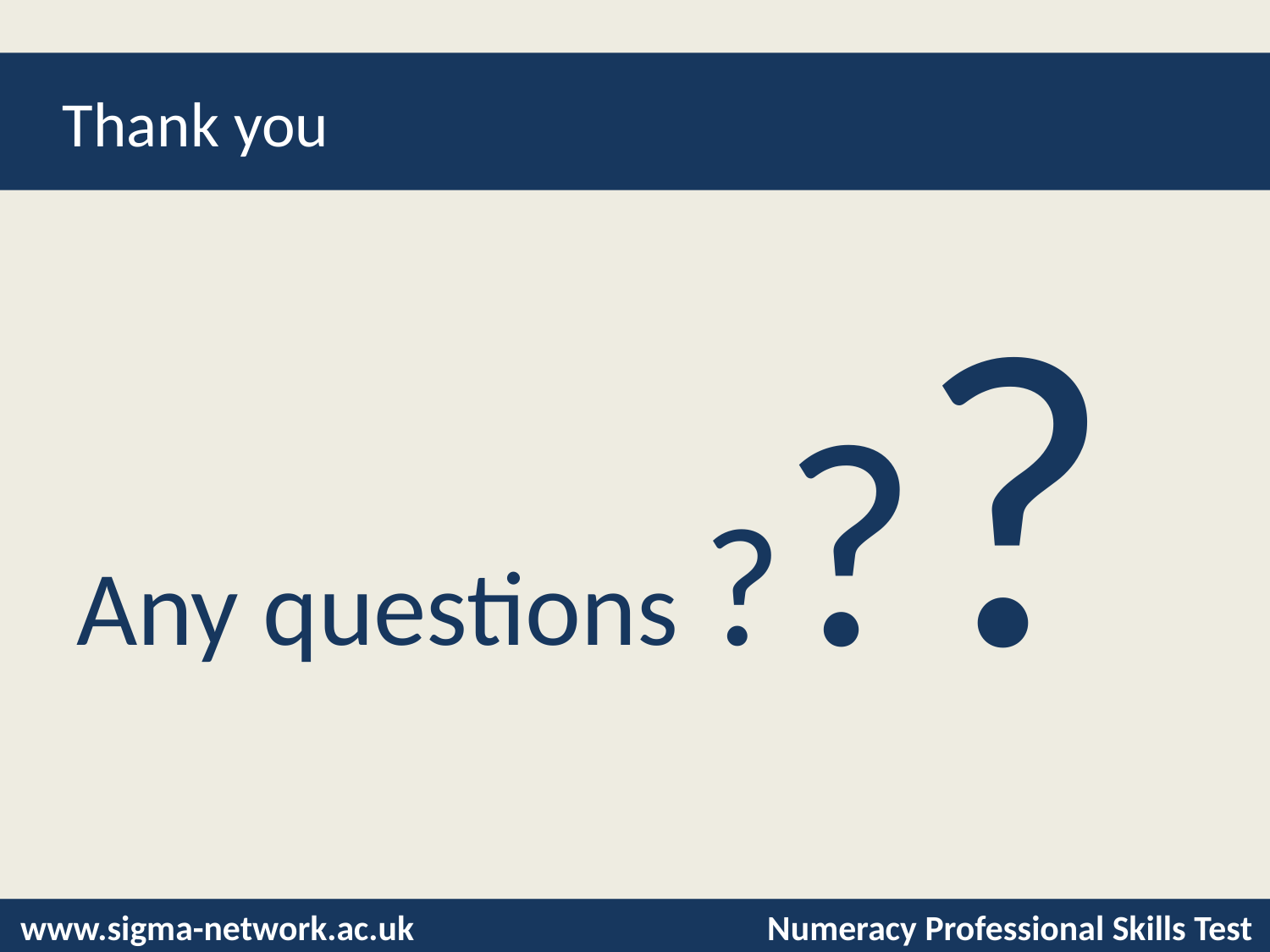

# Thank you
Any questions ???

 www.sigma-network.ac.uk                                            Numeracy Professional Skills Test